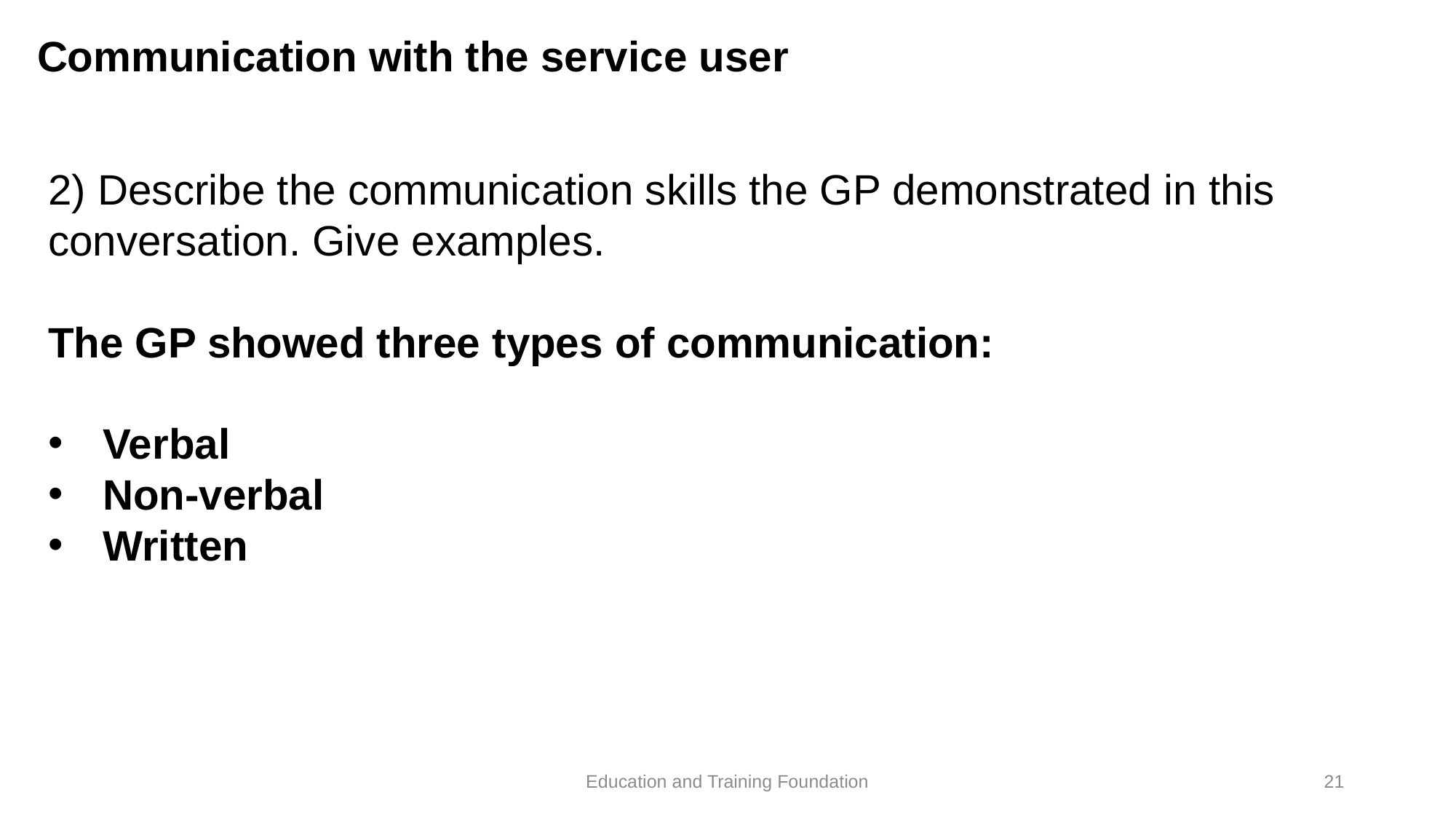

# Communication with the service user
2) Describe the communication skills the GP demonstrated in this conversation. Give examples.

The GP showed three types of communication:

Verbal
Non-verbal
Written

Education and Training Foundation
21